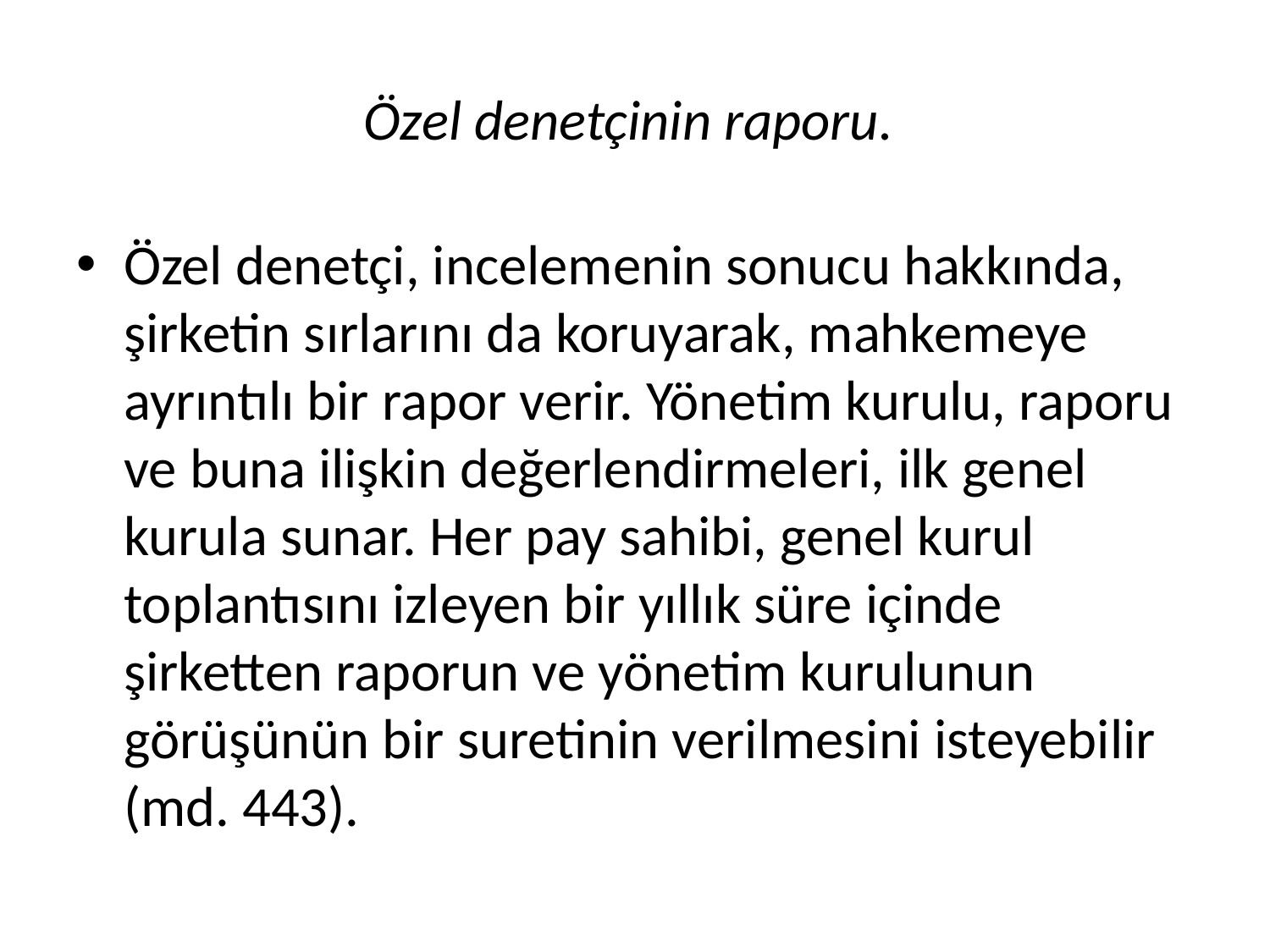

# Özel denetçinin raporu.
Özel denetçi, incelemenin sonucu hakkında, şirketin sırlarını da koruyarak, mahkemeye ayrıntılı bir rapor verir. Yönetim kurulu, raporu ve buna ilişkin değerlendirmeleri, ilk genel kurula sunar. Her pay sahibi, genel kurul toplantısını izleyen bir yıllık süre içinde şirketten raporun ve yönetim kurulunun görüşünün bir suretinin verilmesini isteyebilir (md. 443).